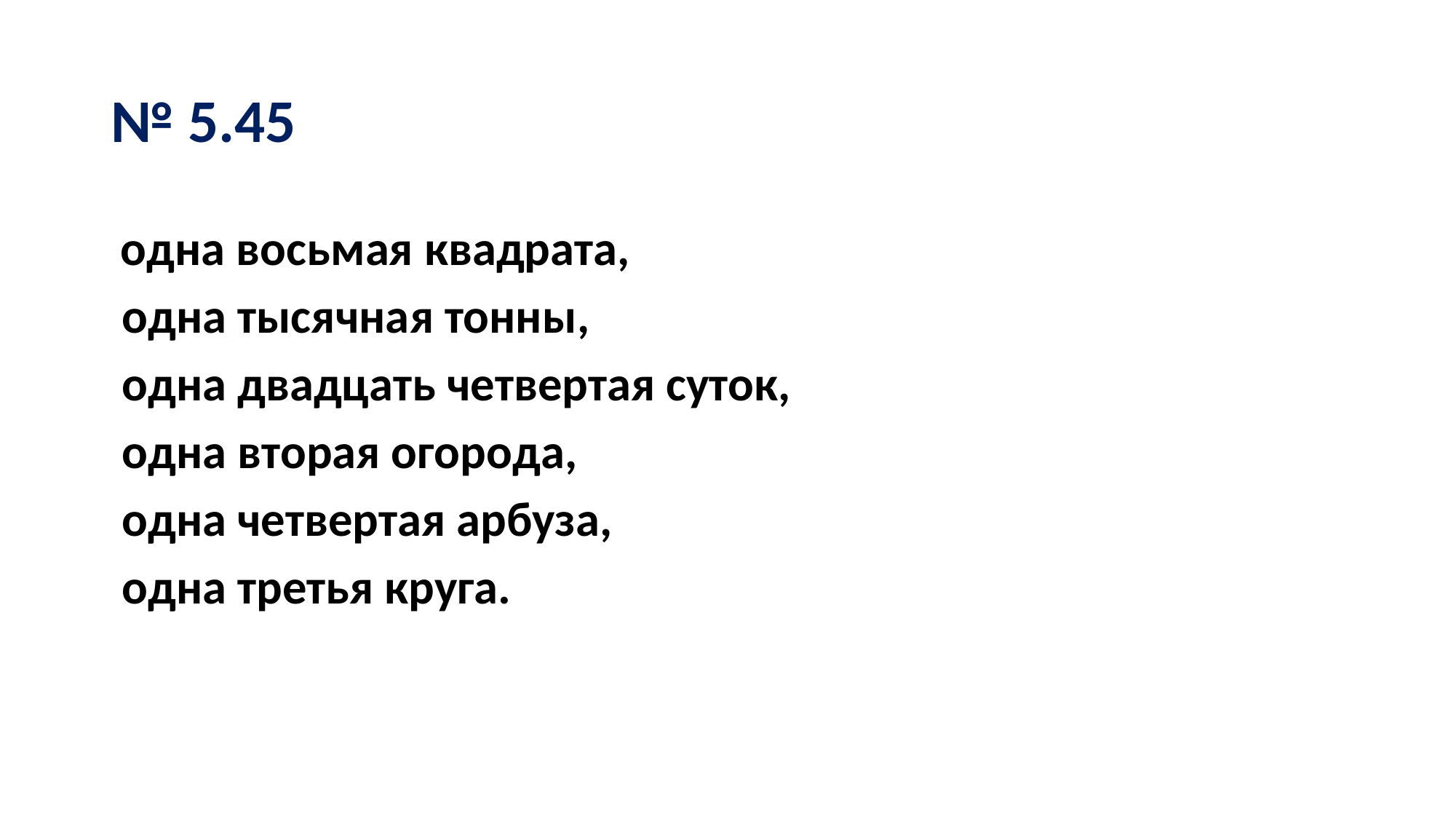

# № 5.45
 одна восьмая квадрата,
 одна тысячная тонны,
 одна двадцать четвертая суток,
 одна вторая огорода,
 одна четвертая арбуза,
 одна третья круга.